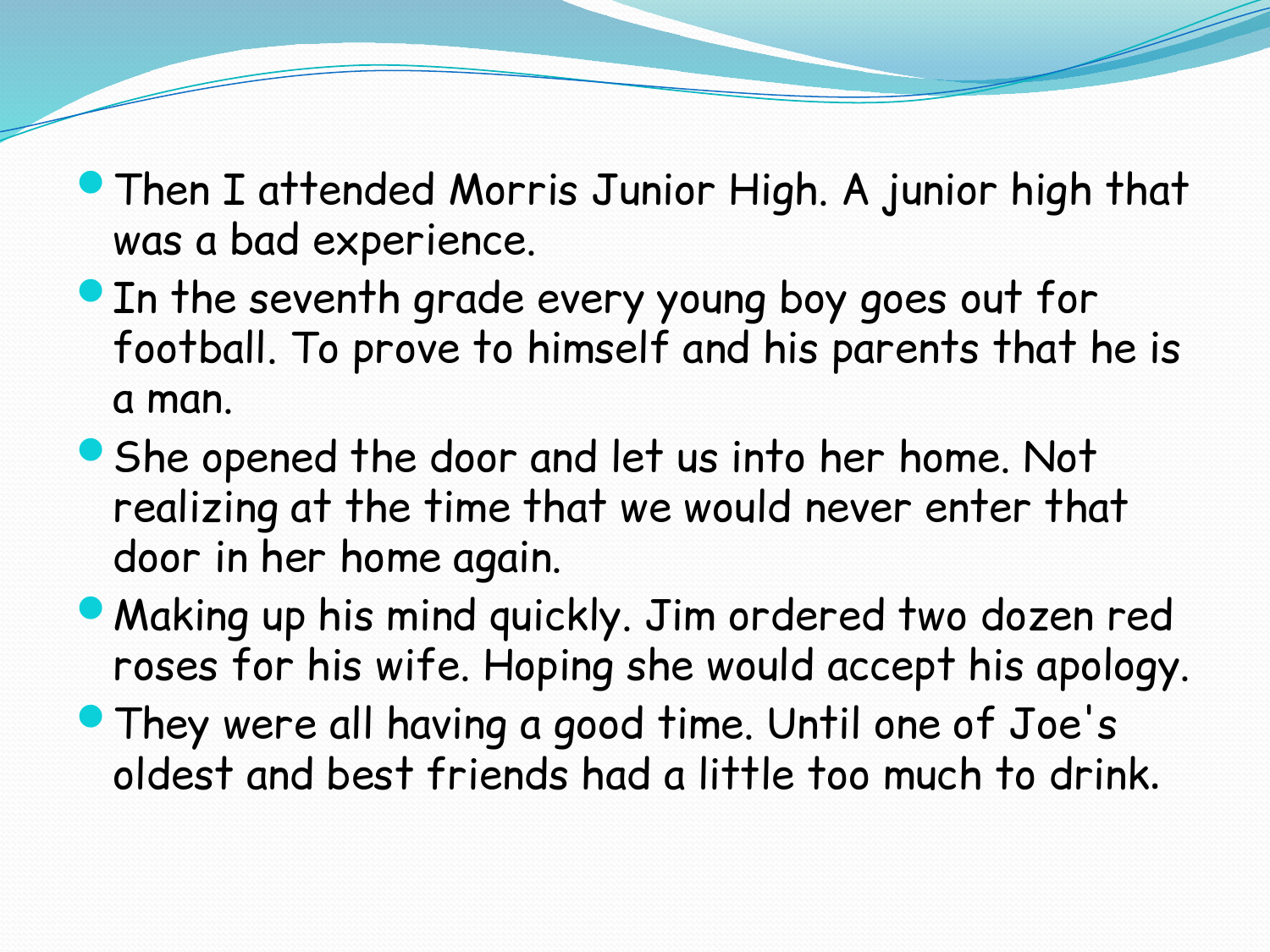

Then I attended Morris Junior High. A junior high that was a bad experience.
In the seventh grade every young boy goes out for football. To prove to himself and his parents that he is a man.
She opened the door and let us into her home. Not realizing at the time that we would never enter that door in her home again.
Making up his mind quickly. Jim ordered two dozen red roses for his wife. Hoping she would accept his apology.
They were all having a good time. Until one of Joe's oldest and best friends had a little too much to drink.